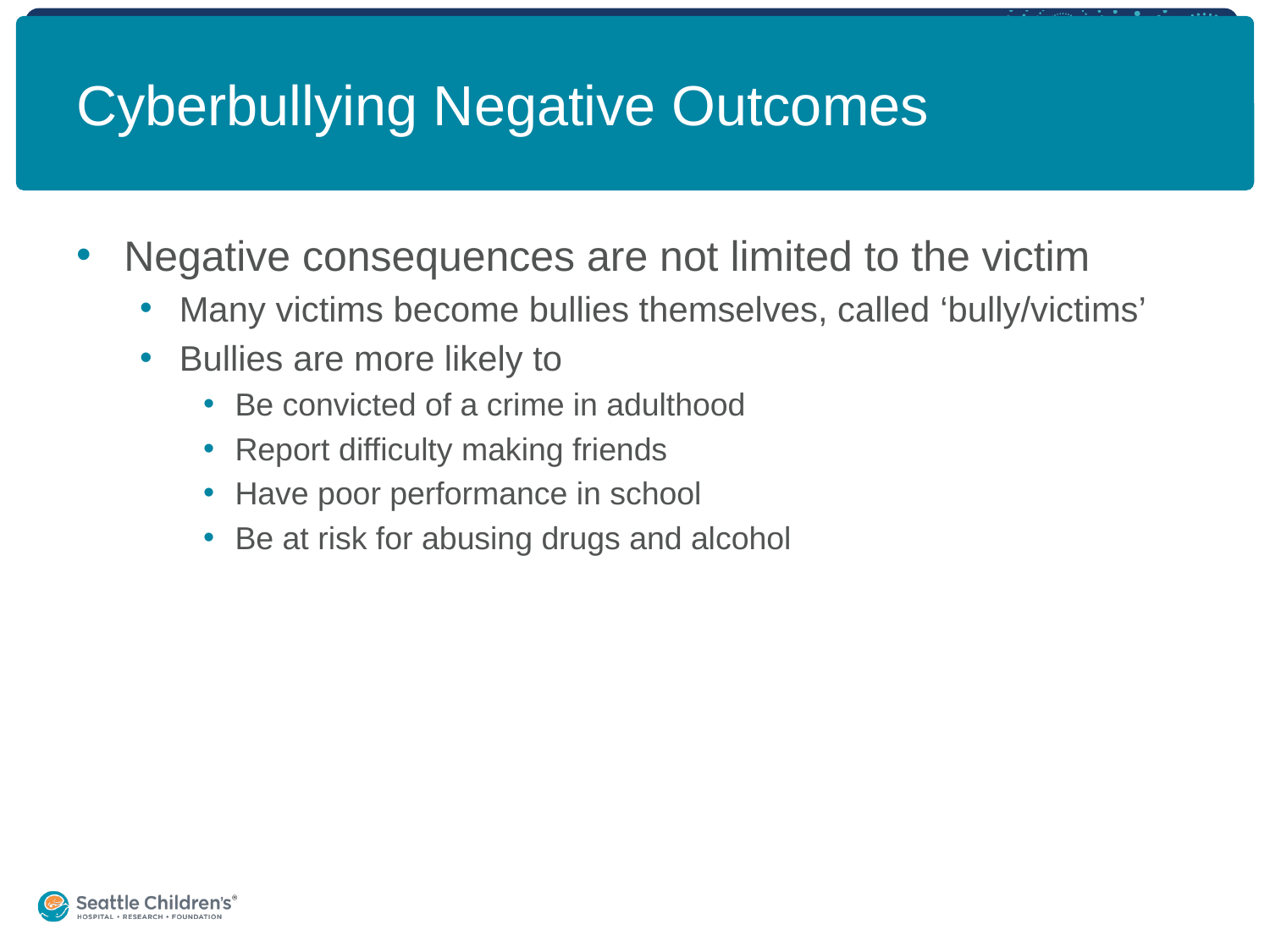

# Cyberbullying Negative Outcomes
Negative consequences are not limited to the victim
Many victims become bullies themselves, called ‘bully/victims’
Bullies are more likely to
Be convicted of a crime in adulthood
Report difficulty making friends
Have poor performance in school
Be at risk for abusing drugs and alcohol